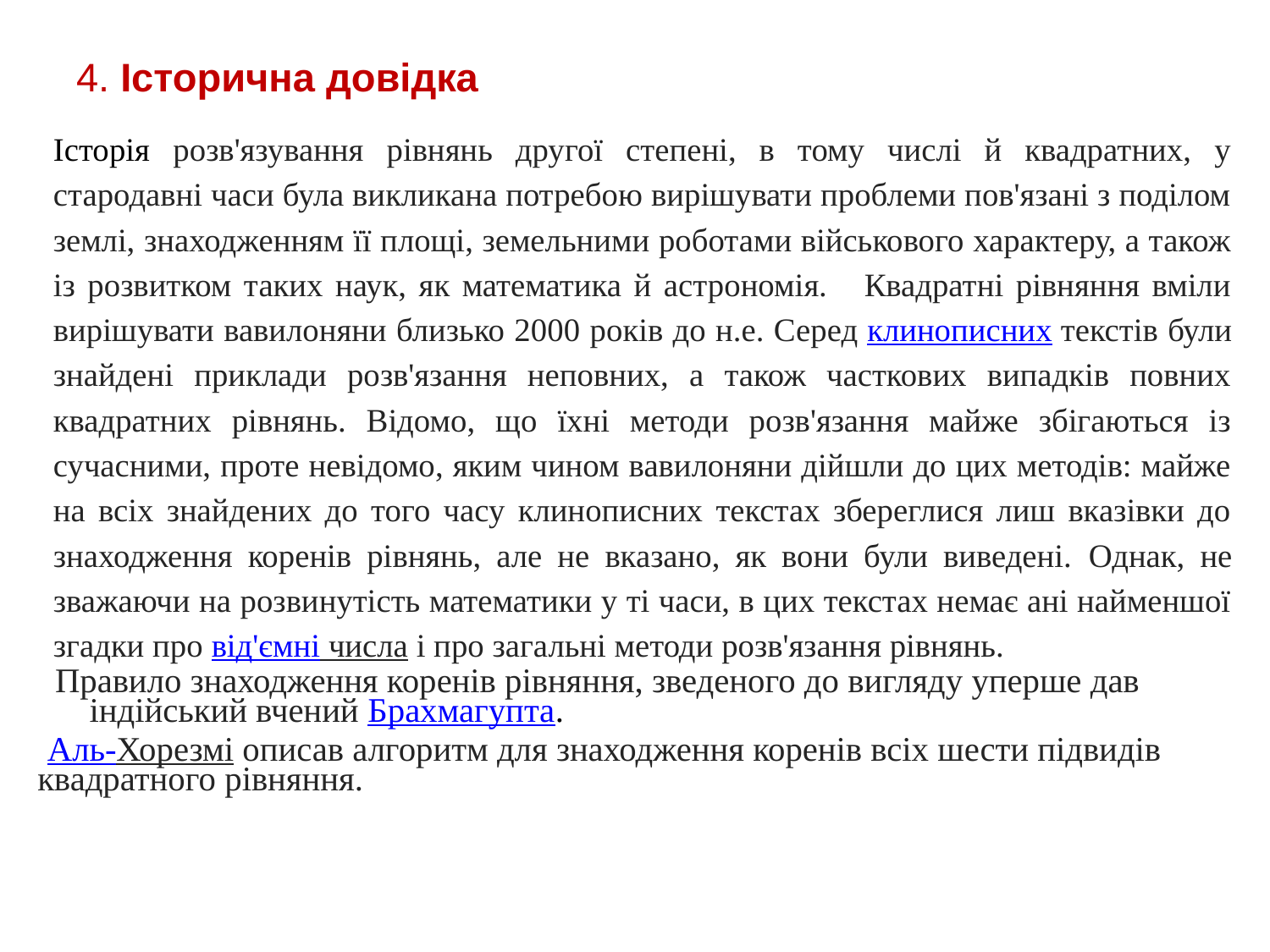

# 4. Історична довідка
Історія розв'язування рівнянь другої степені, в тому числі й квадратних, у стародавні часи була викликана потребою вирішувати проблеми пов'язані з поділом землі, знаходженням її площі, земельними роботами військового характеру, а також із розвитком таких наук, як математика й астрономія.   Квадратні рівняння вміли вирішувати вавилоняни близько 2000 років до н.е. Серед клинописних текстів були знайдені приклади розв'язання неповних, а також часткових випадків повних квадратних рівнянь. Відомо, що їхні методи розв'язання майже збігаються із сучасними, проте невідомо, яким чином вавилоняни дійшли до цих методів: майже на всіх знайдених до того часу клинописних текстах збереглися лиш вказівки до знаходження коренів рівнянь, але не вказано, як вони були виведені. Однак, не зважаючи на розвинутість математики у ті часи, в цих текстах немає ані найменшої згадки про від'ємні числа і про загальні методи розв'язання рівнянь.
  Правило знаходження коренів рівняння, зведеного до вигляду уперше дав                 індійський вчений Брахмагупта.
 Аль-Хорезмі описав алгоритм для знаходження коренів всіх шести підвидів квадратного рівняння.